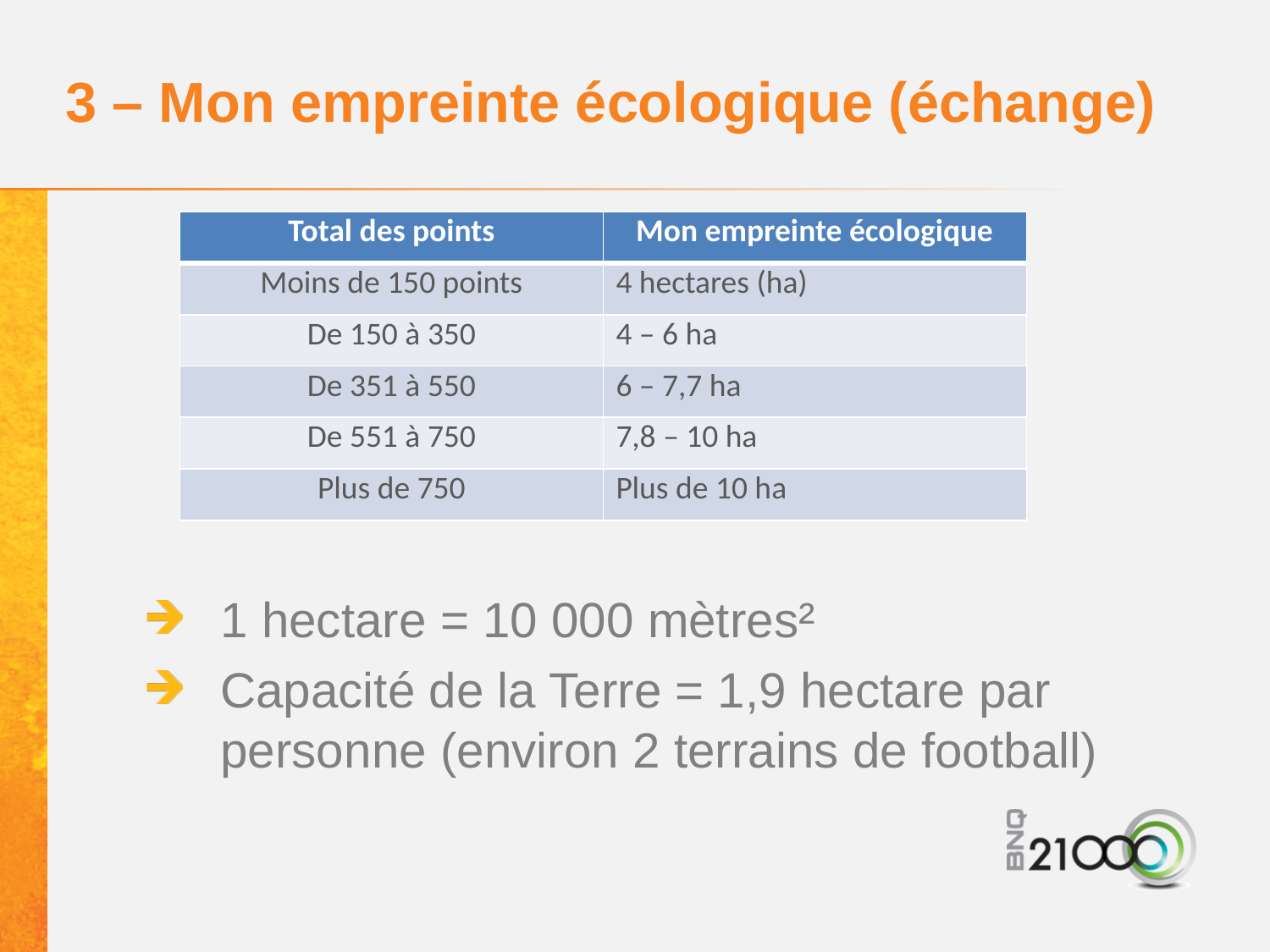

# 3 – Mon empreinte écologique (échange)
| Total des points | Mon empreinte écologique |
| --- | --- |
| Moins de 150 points | 4 hectares (ha) |
| De 150 à 350 | 4 – 6 ha |
| De 351 à 550 | 6 – 7,7 ha |
| De 551 à 750 | 7,8 – 10 ha |
| Plus de 750 | Plus de 10 ha |

1 hectare = 10 000 mètres²
Capacité de la Terre = 1,9 hectare par personne (environ 2 terrains de football)